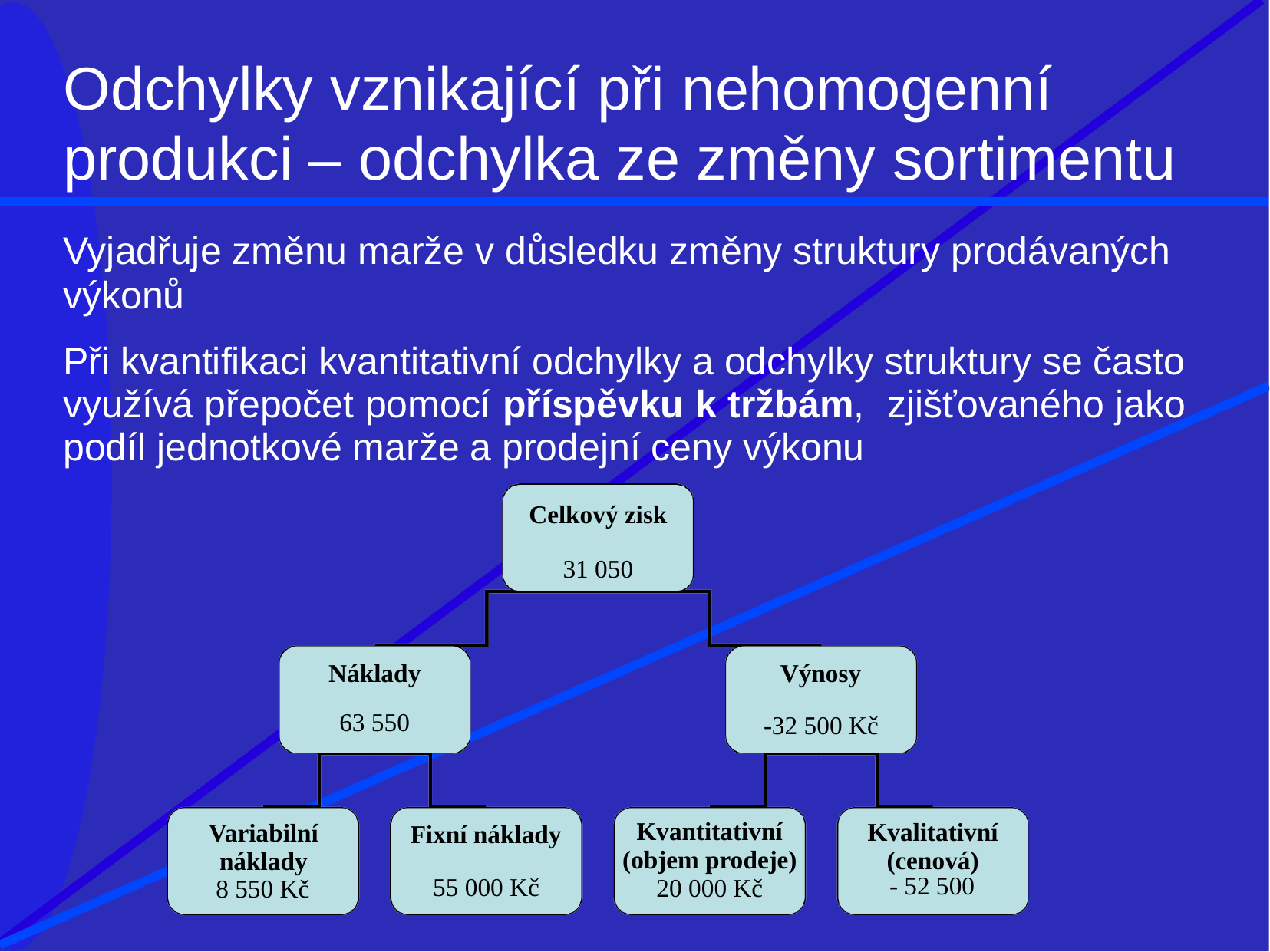

# Odchylky vznikající při nehomogenní
produkci – odchylka ze změny sortimentu
Vyjadřuje změnu marže v důsledku změny struktury prodávaných
výkonů
Při kvantifikaci kvantitativní odchylky a odchylky struktury se často využívá přepočet pomocí příspěvku k tržbám,  zjišťovaného jako podíl jednotkové marže a prodejní ceny výkonu
Celkový zisk

31 050

Náklady
Výnosy
63 550
-32 500 Kč
Variabilní náklady
8 550 Kč
Fixní náklady
Kvantitativní (objem prodeje) 20 000 Kč
Kvalitativní (cenová)
- 52 500
55 000 Kč